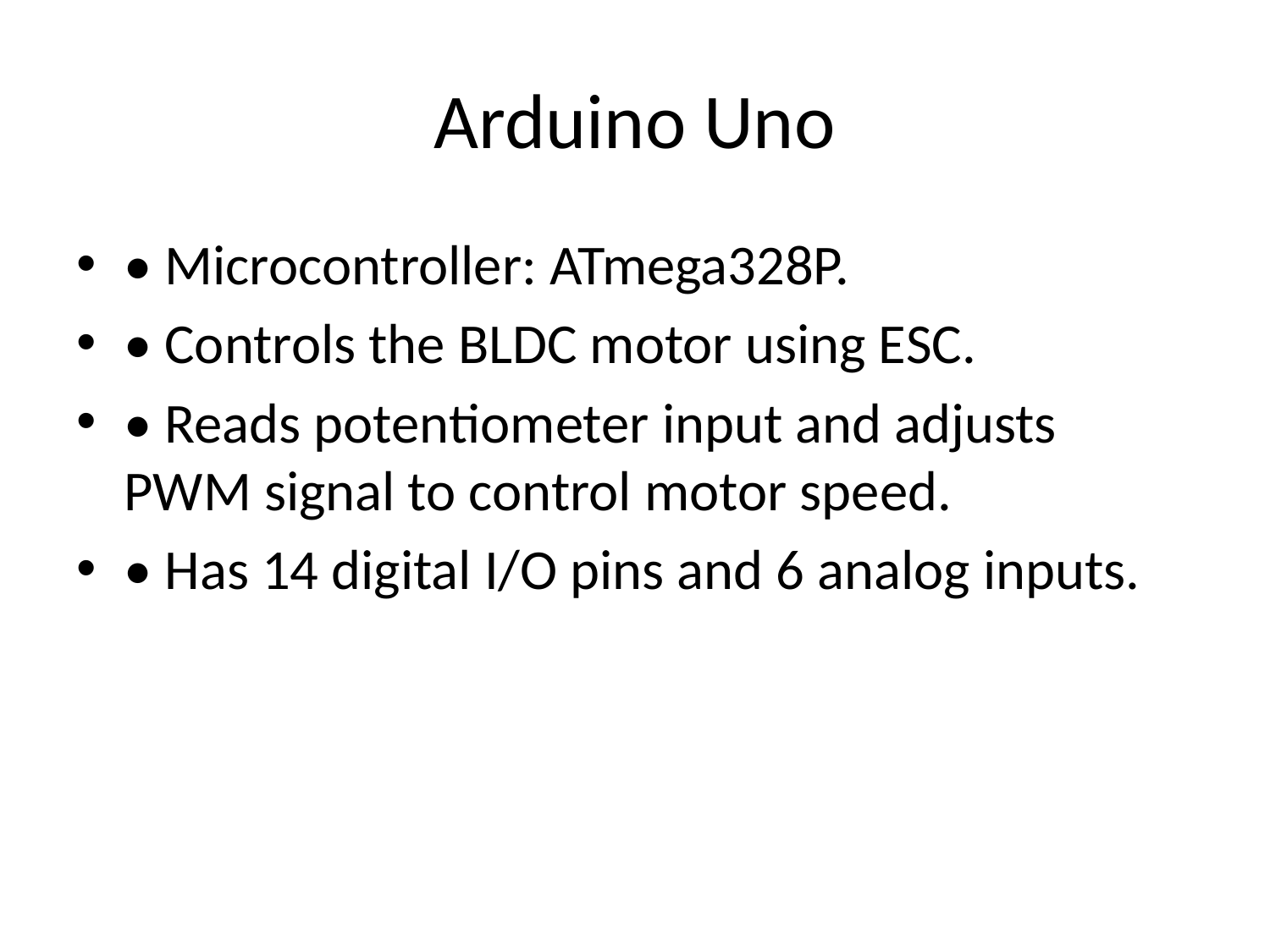

# Arduino Uno
• Microcontroller: ATmega328P.
• Controls the BLDC motor using ESC.
• Reads potentiometer input and adjusts PWM signal to control motor speed.
• Has 14 digital I/O pins and 6 analog inputs.